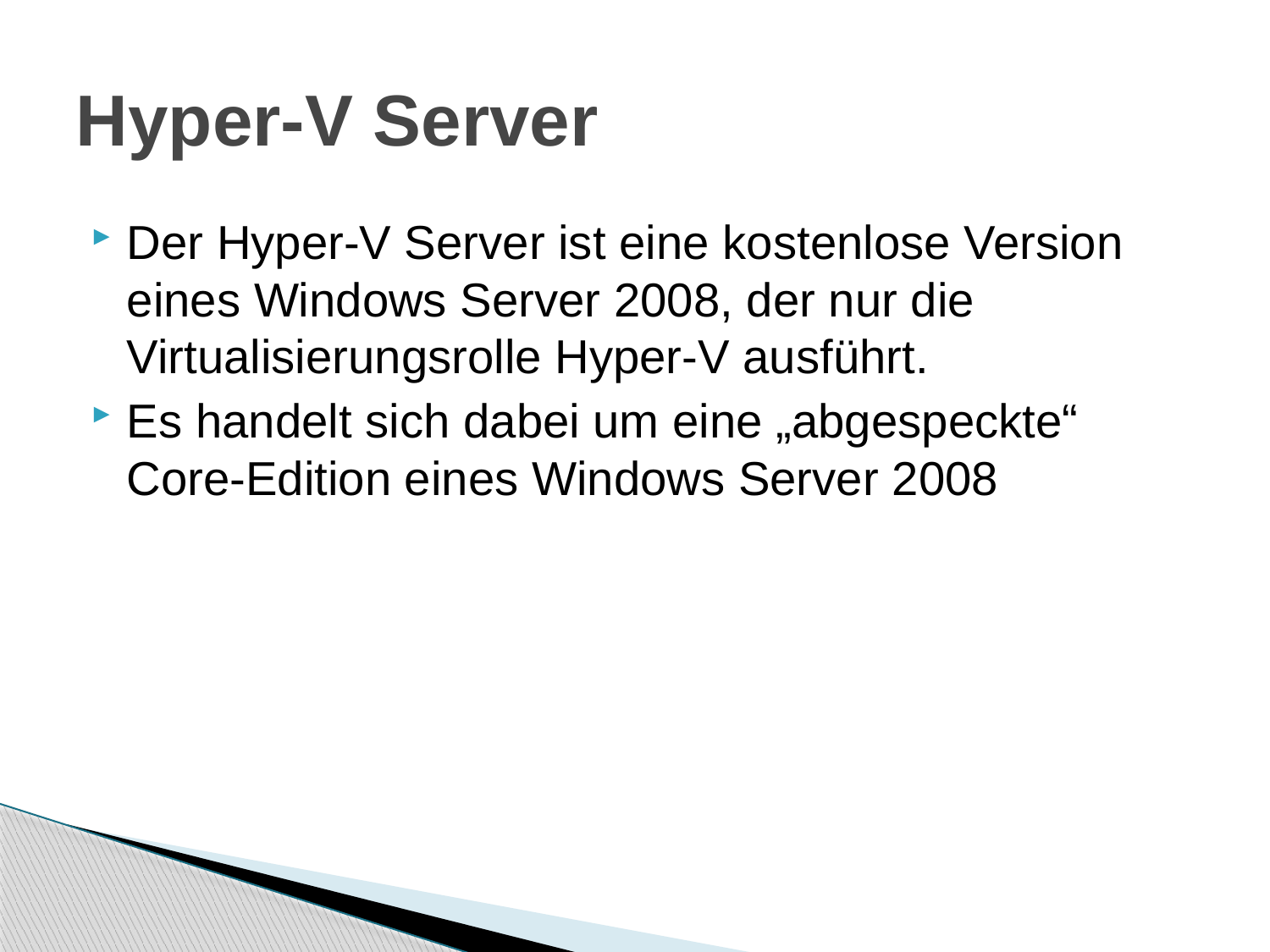

# Hyper-V Server
Der Hyper-V Server ist eine kostenlose Version eines Windows Server 2008, der nur die Virtualisierungsrolle Hyper-V ausführt.
Es handelt sich dabei um eine „abgespeckte“ Core-Edition eines Windows Server 2008